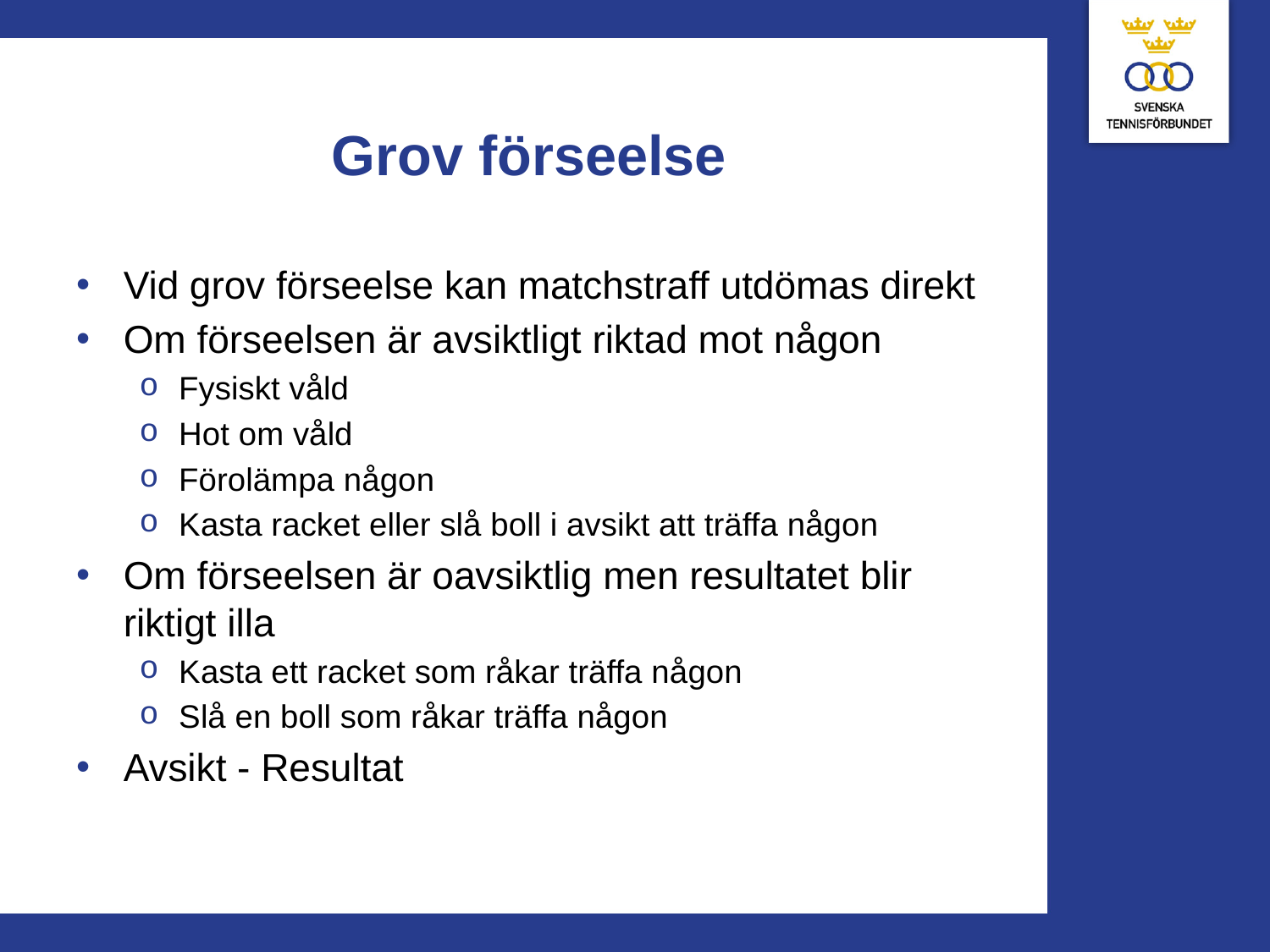

# Grov förseelse
Vid grov förseelse kan matchstraff utdömas direkt
Om förseelsen är avsiktligt riktad mot någon
Fysiskt våld
Hot om våld
Förolämpa någon
Kasta racket eller slå boll i avsikt att träffa någon
Om förseelsen är oavsiktlig men resultatet blir riktigt illa
Kasta ett racket som råkar träffa någon
Slå en boll som råkar träffa någon
Avsikt - Resultat